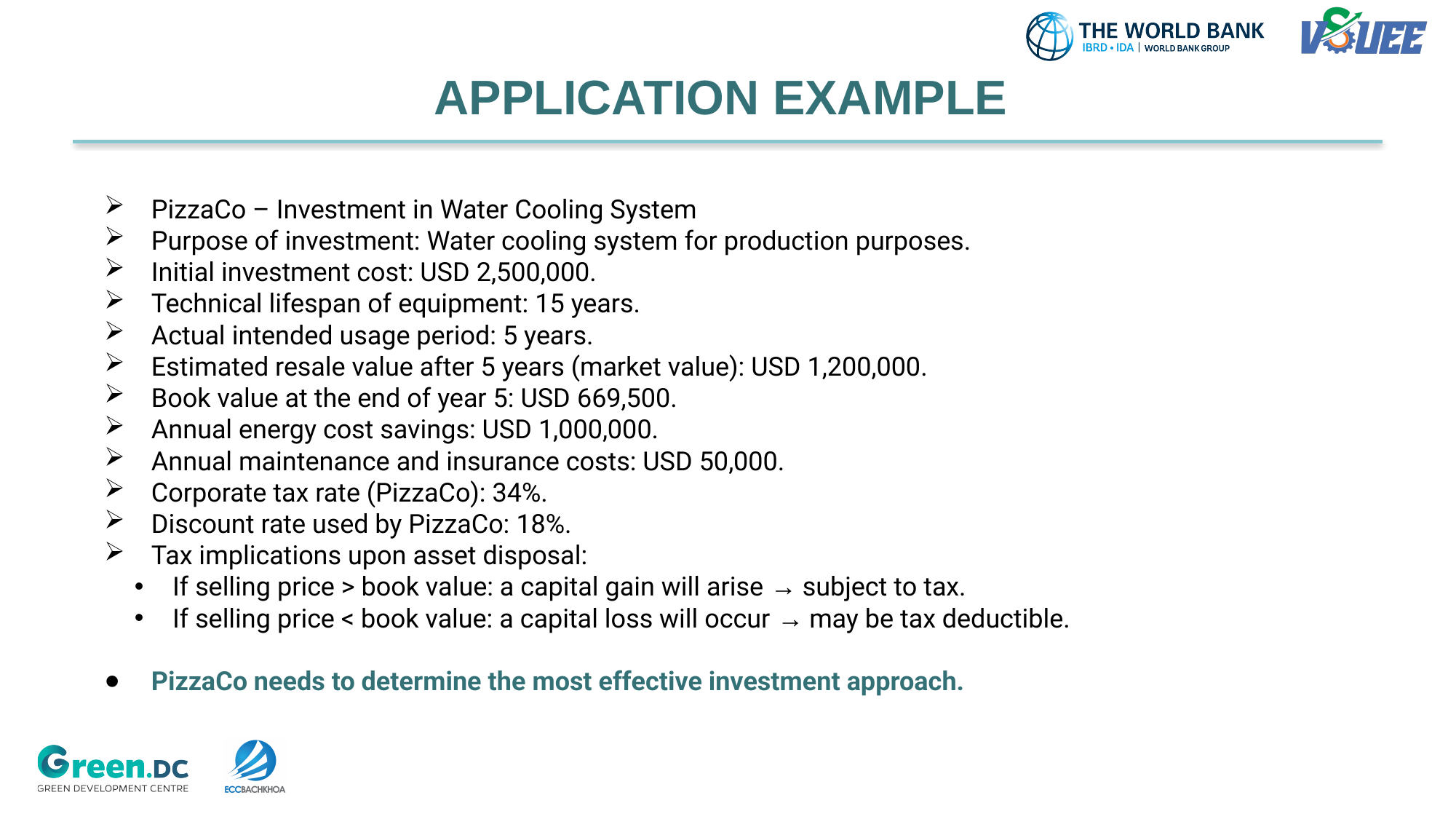

# APPLICATION EXAMPLE
PizzaCo – Investment in Water Cooling System
Purpose of investment: Water cooling system for production purposes.
Initial investment cost: USD 2,500,000.
Technical lifespan of equipment: 15 years.
Actual intended usage period: 5 years.
Estimated resale value after 5 years (market value): USD 1,200,000.
Book value at the end of year 5: USD 669,500.
Annual energy cost savings: USD 1,000,000.
Annual maintenance and insurance costs: USD 50,000.
Corporate tax rate (PizzaCo): 34%.
Discount rate used by PizzaCo: 18%.
Tax implications upon asset disposal:
If selling price > book value: a capital gain will arise → subject to tax.
If selling price < book value: a capital loss will occur → may be tax deductible.

PizzaCo needs to determine the most effective investment approach.